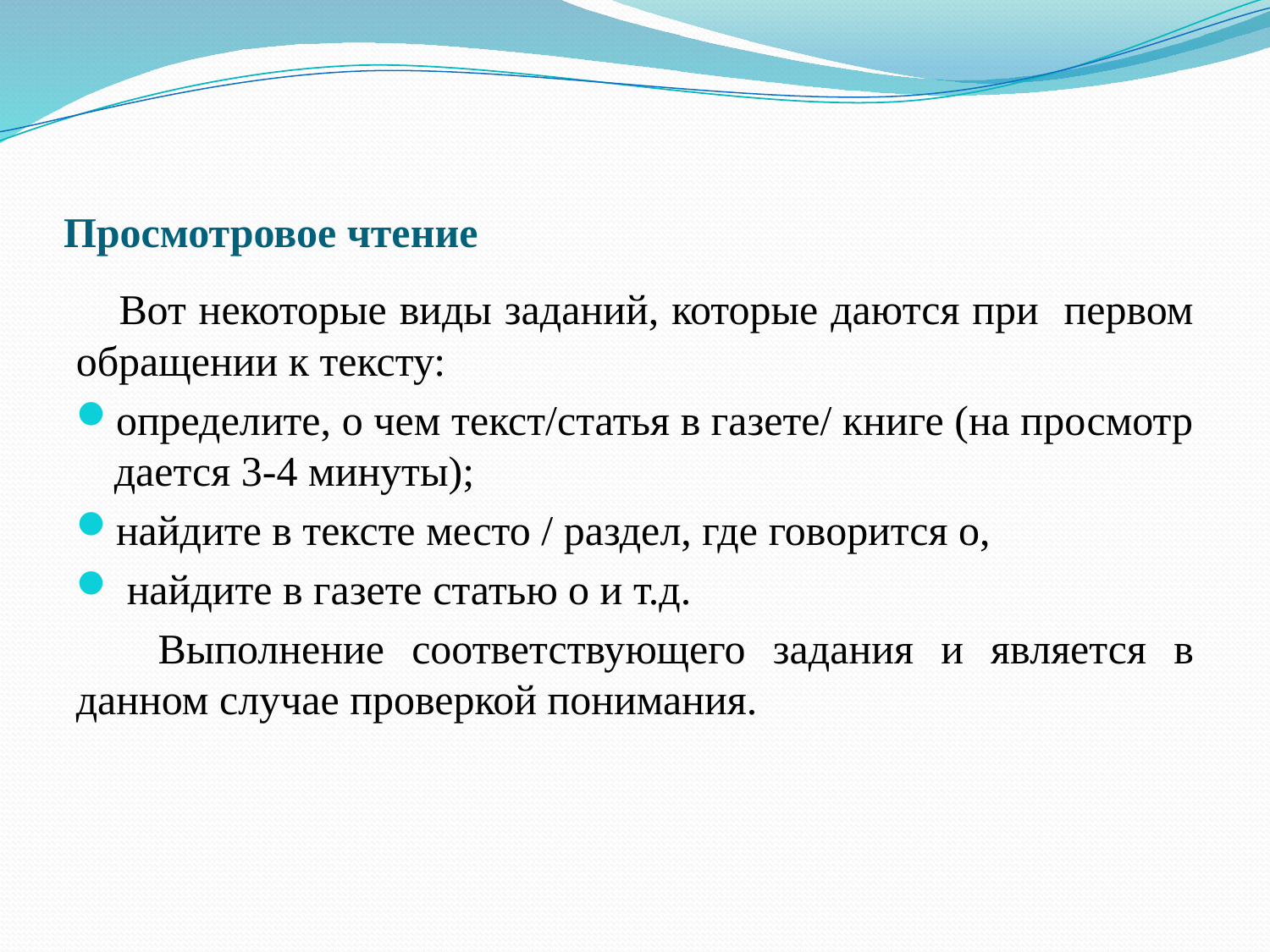

# Просмотровое чтение
   Вот некоторые виды заданий, которые даются при  первом обращении к тексту:
определите, о чем текст/статья в газете/ книге (на просмотр дается 3-4 минуты);
найдите в тексте место / раздел, где говорится о,
 найдите в газете статью о и т.д.
   Выполнение соответствующего задания и является в данном случае проверкой понимания.